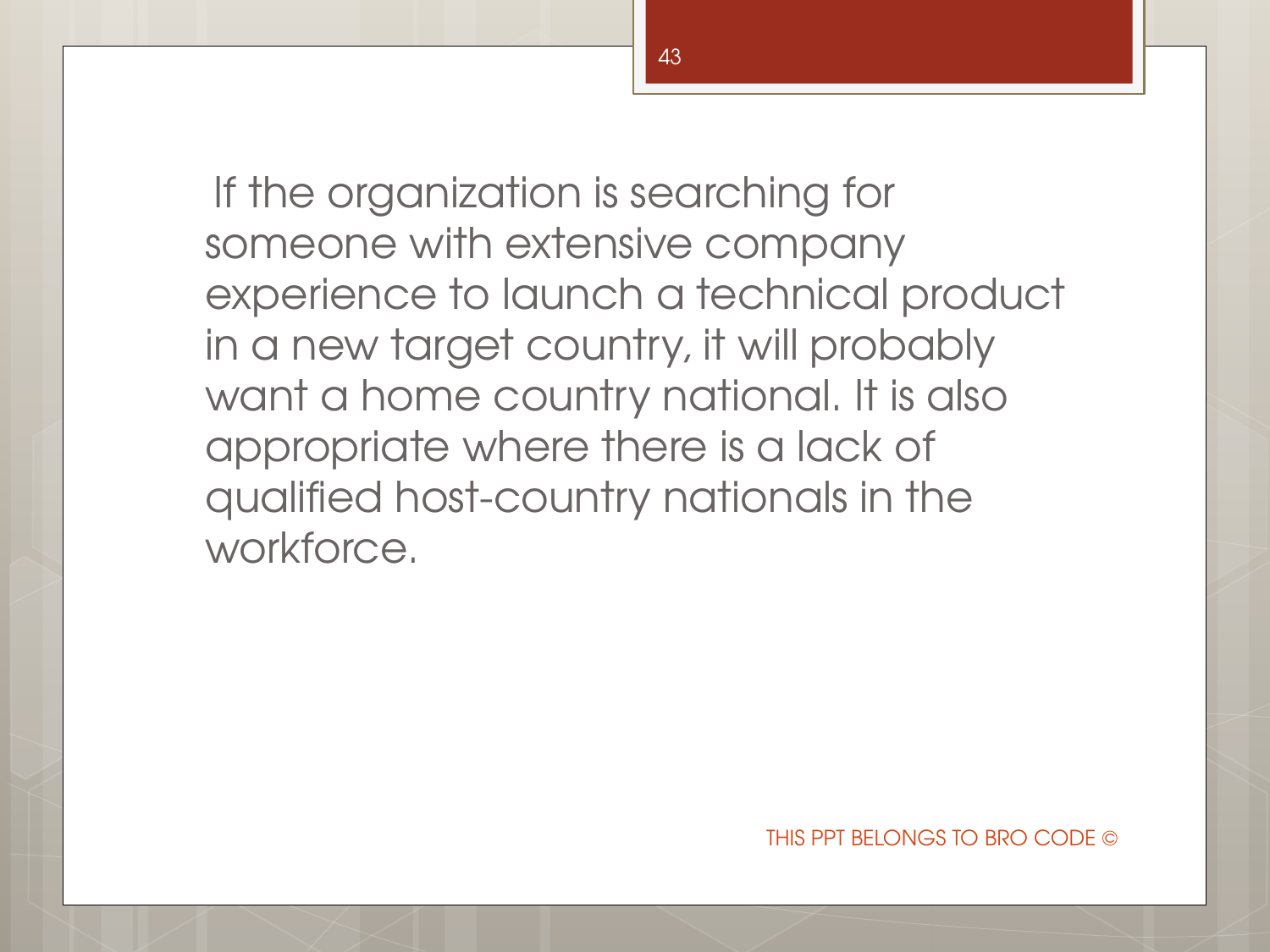

43
    If the organization is searching for someone with extensive company experience to launch a technical product in a new target country, it will probably want a home country national. It is also appropriate where there is a lack of qualified host-country nationals in the workforce.

THIS PPT BELONGS TO BRO CODE ©